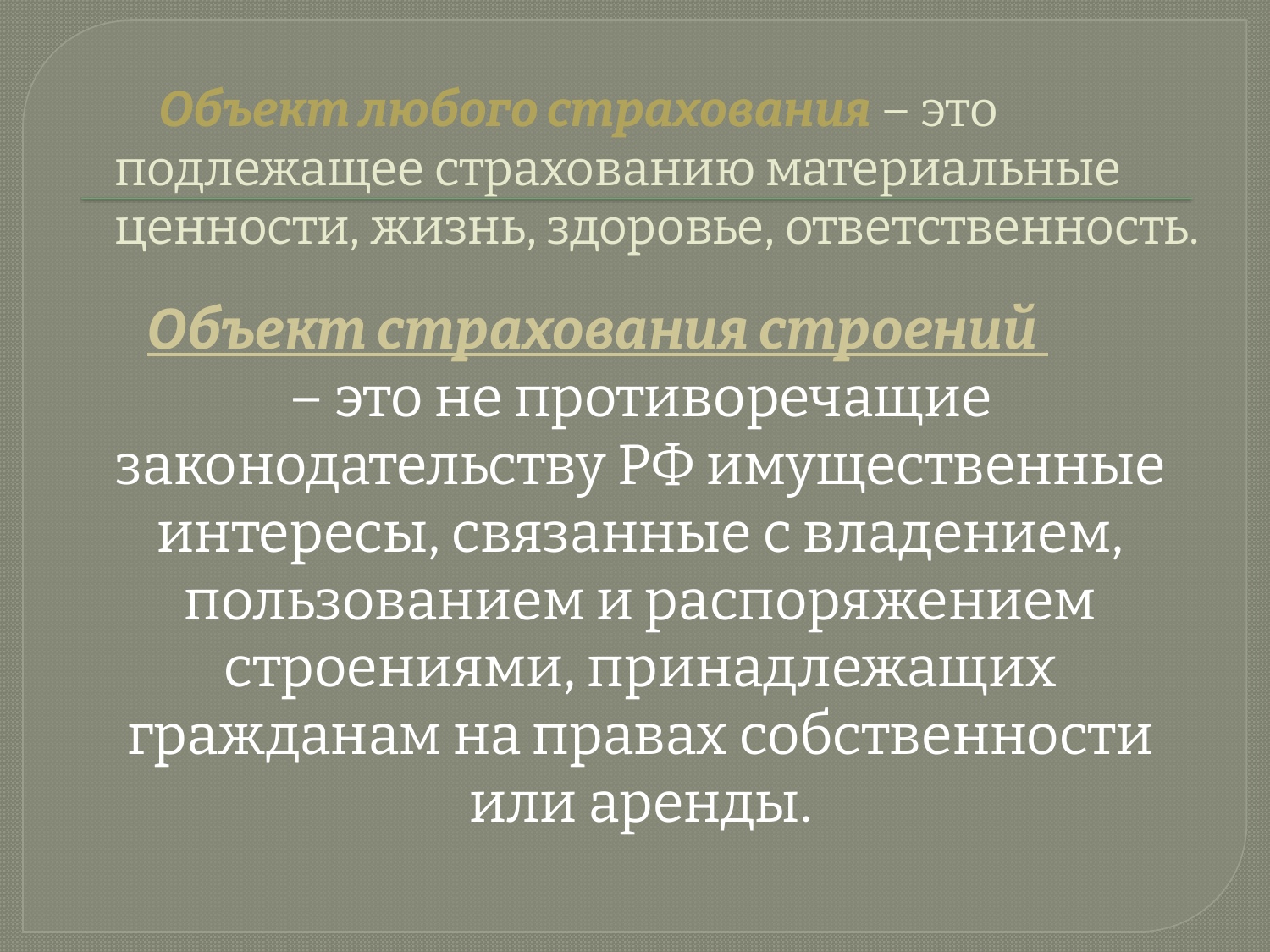

# Объект любого страхования – это подлежащее страхованию материальные ценности, жизнь, здоровье, ответственность.
       Объект страхования строений
– это не противоречащие законодательству РФ имущественные интересы, связанные с владением, пользованием и распоряжением строениями, принадлежащих гражданам на правах собственности или аренды.